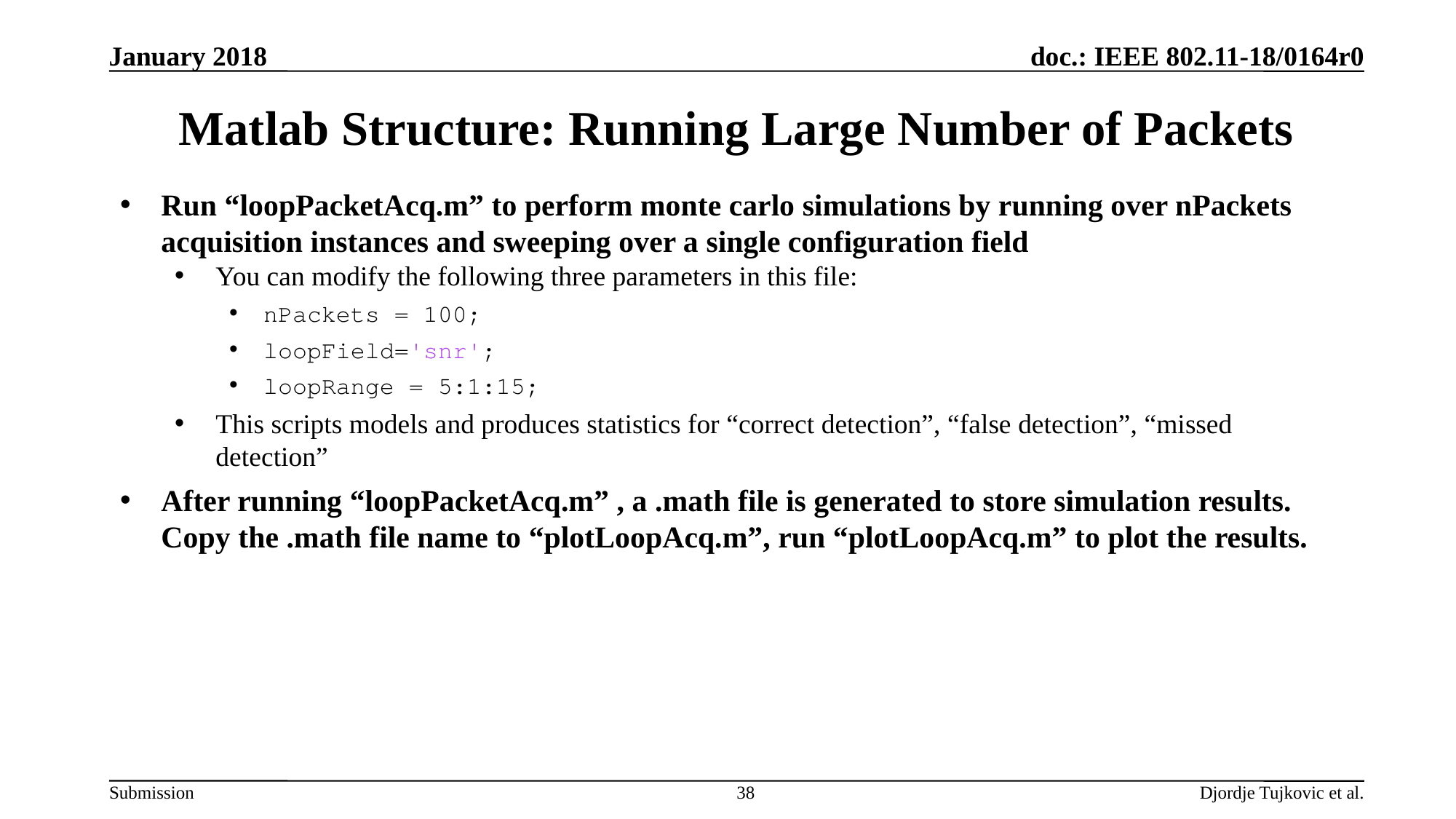

January 2018
# Matlab Structure: Running Large Number of Packets
Run “loopPacketAcq.m” to perform monte carlo simulations by running over nPackets acquisition instances and sweeping over a single configuration field
You can modify the following three parameters in this file:
nPackets = 100;
loopField='snr';
loopRange = 5:1:15;
This scripts models and produces statistics for “correct detection”, “false detection”, “missed detection”
After running “loopPacketAcq.m” , a .math file is generated to store simulation results. Copy the .math file name to “plotLoopAcq.m”, run “plotLoopAcq.m” to plot the results.

38
Djordje Tujkovic et al.